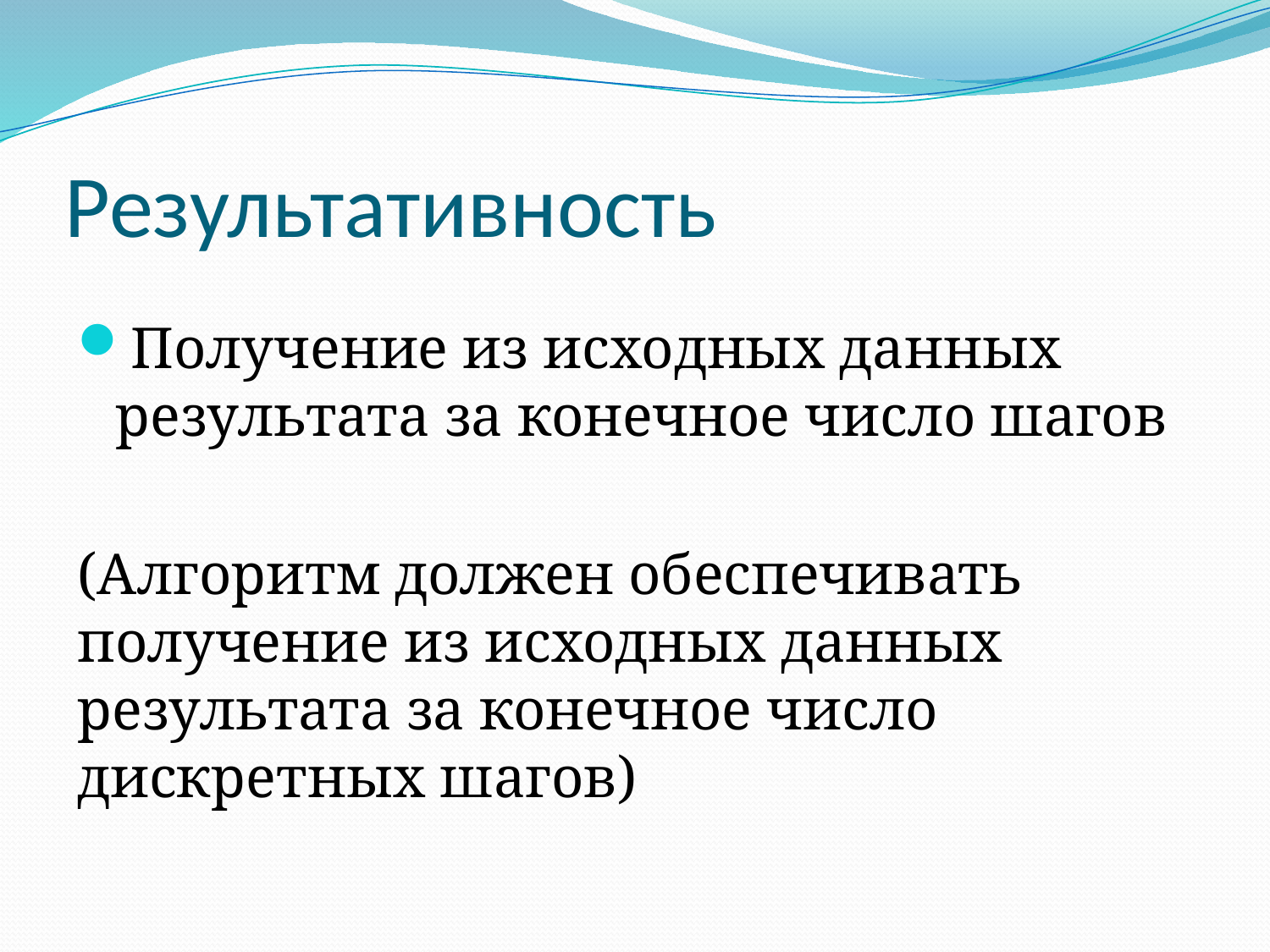

# Результативность
Получение из исходных данных результата за конечное число шагов

(Алгоритм должен обеспечивать получение из исходных данных результата за конечное число дискретных шагов)